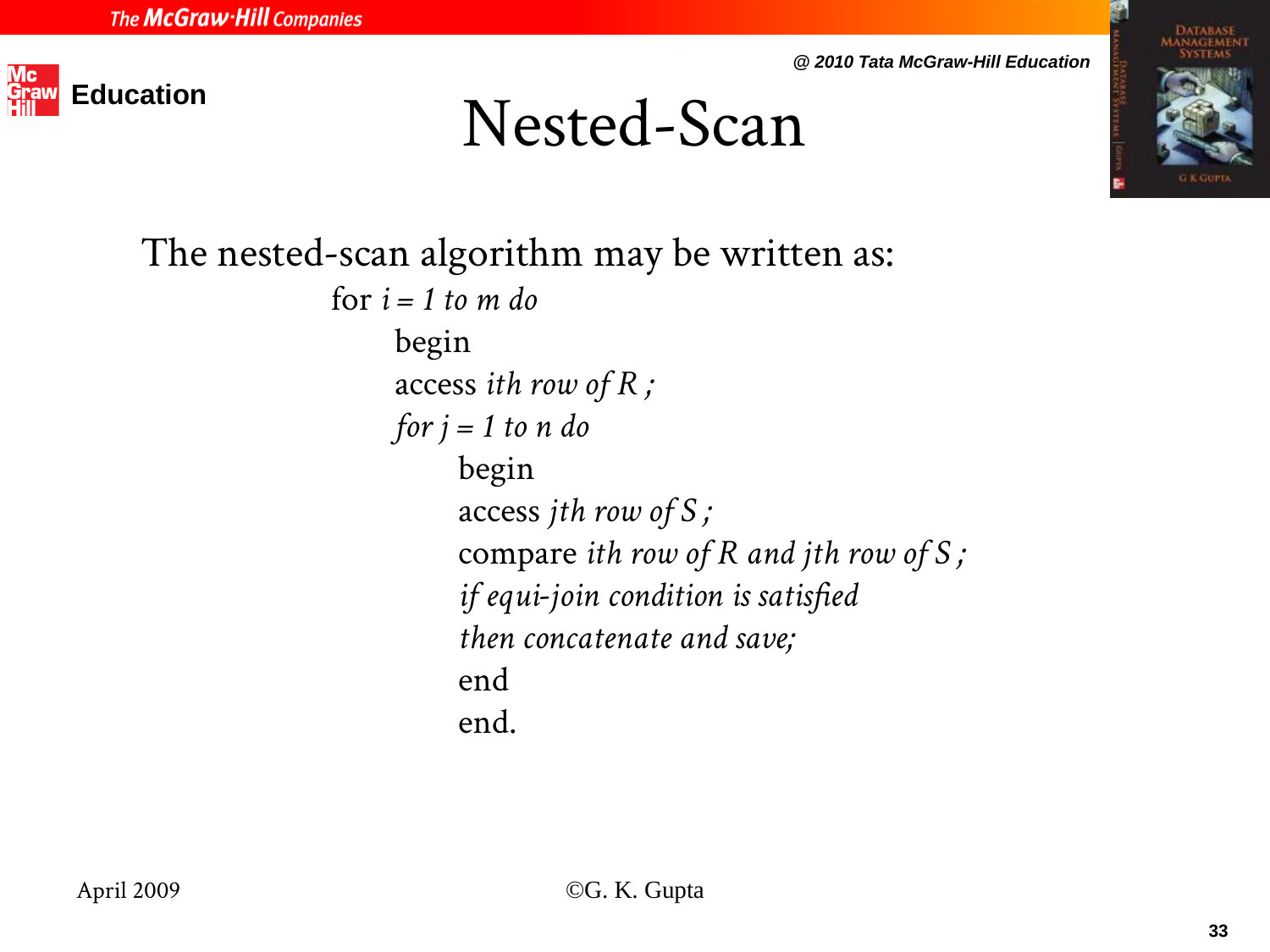

# Nested-Scan
The nested-scan algorithm may be written as:
for i = 1 to m do
begin
access ith row of R ;
for j = 1 to n do
begin
access jth row of S ;
compare ith row of R and jth row of S ;
if equi-join condition is satisfied
then concatenate and save;
end
	end.
April 2009
©G. K. Gupta